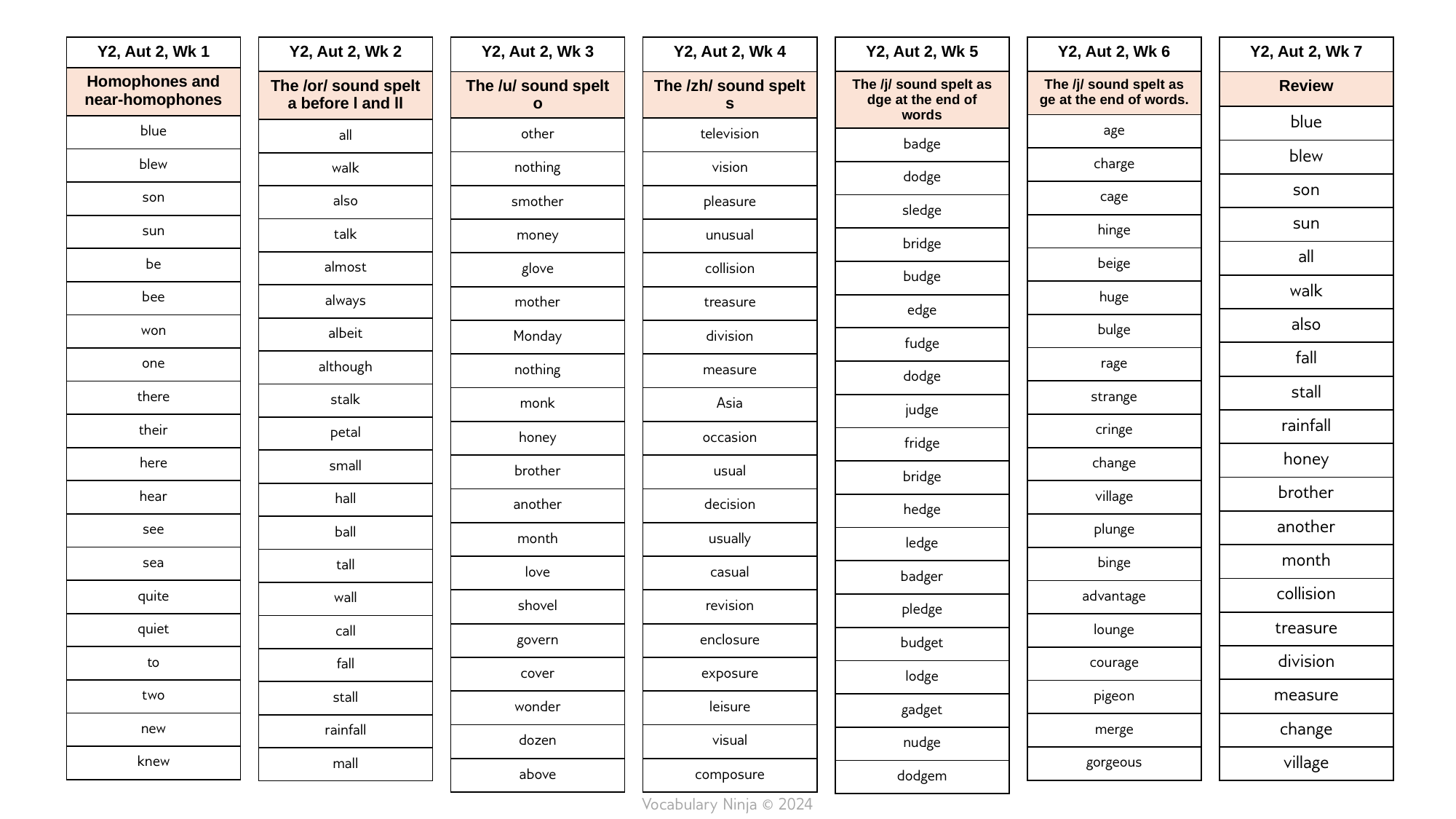

| Y2, Aut 2, Wk 6 |
| --- |
| The /j/ sound spelt as ge at the end of words. |
| age |
| charge |
| cage |
| hinge |
| beige |
| huge |
| bulge |
| rage |
| strange |
| cringe |
| change |
| village |
| plunge |
| binge |
| advantage |
| lounge |
| courage |
| pigeon |
| merge |
| gorgeous |
| Y2, Aut 2, Wk 3 |
| --- |
| The /u/ sound spelt o |
| other |
| nothing |
| smother |
| money |
| glove |
| mother |
| Monday |
| nothing |
| monk |
| honey |
| brother |
| another |
| month |
| love |
| shovel |
| govern |
| cover |
| wonder |
| dozen |
| above |
| Y2, Aut 2, Wk 4 |
| --- |
| The /zh/ sound spelt s |
| television |
| vision |
| pleasure |
| unusual |
| collision |
| treasure |
| division |
| measure |
| Asia |
| occasion |
| usual |
| decision |
| usually |
| casual |
| revision |
| enclosure |
| exposure |
| leisure |
| visual |
| composure |
| Y2, Aut 2, Wk 7 |
| --- |
| Review |
| blue |
| blew |
| son |
| sun |
| all |
| walk |
| also |
| fall |
| stall |
| rainfall |
| honey |
| brother |
| another |
| month |
| collision |
| treasure |
| division |
| measure |
| change |
| village |
| Y2, Aut 2, Wk 1 |
| --- |
| Homophones and near-homophones |
| blue |
| blew |
| son |
| sun |
| be |
| bee |
| won |
| one |
| there |
| their |
| here |
| hear |
| see |
| sea |
| quite |
| quiet |
| to |
| two |
| new |
| knew |
| Y2, Aut 2, Wk 2 |
| --- |
| The /or/ sound spelt a before l and ll |
| all |
| walk |
| also |
| talk |
| almost |
| always |
| albeit |
| although |
| stalk |
| petal |
| small |
| hall |
| ball |
| tall |
| wall |
| call |
| fall |
| stall |
| rainfall |
| mall |
| Y2, Aut 2, Wk 5 |
| --- |
| The /j/ sound spelt as dge at the end of words |
| badge |
| dodge |
| sledge |
| bridge |
| budge |
| edge |
| fudge |
| dodge |
| judge |
| fridge |
| bridge |
| hedge |
| ledge |
| badger |
| pledge |
| budget |
| lodge |
| gadget |
| nudge |
| dodgem |
Vocabulary Ninja © 2024